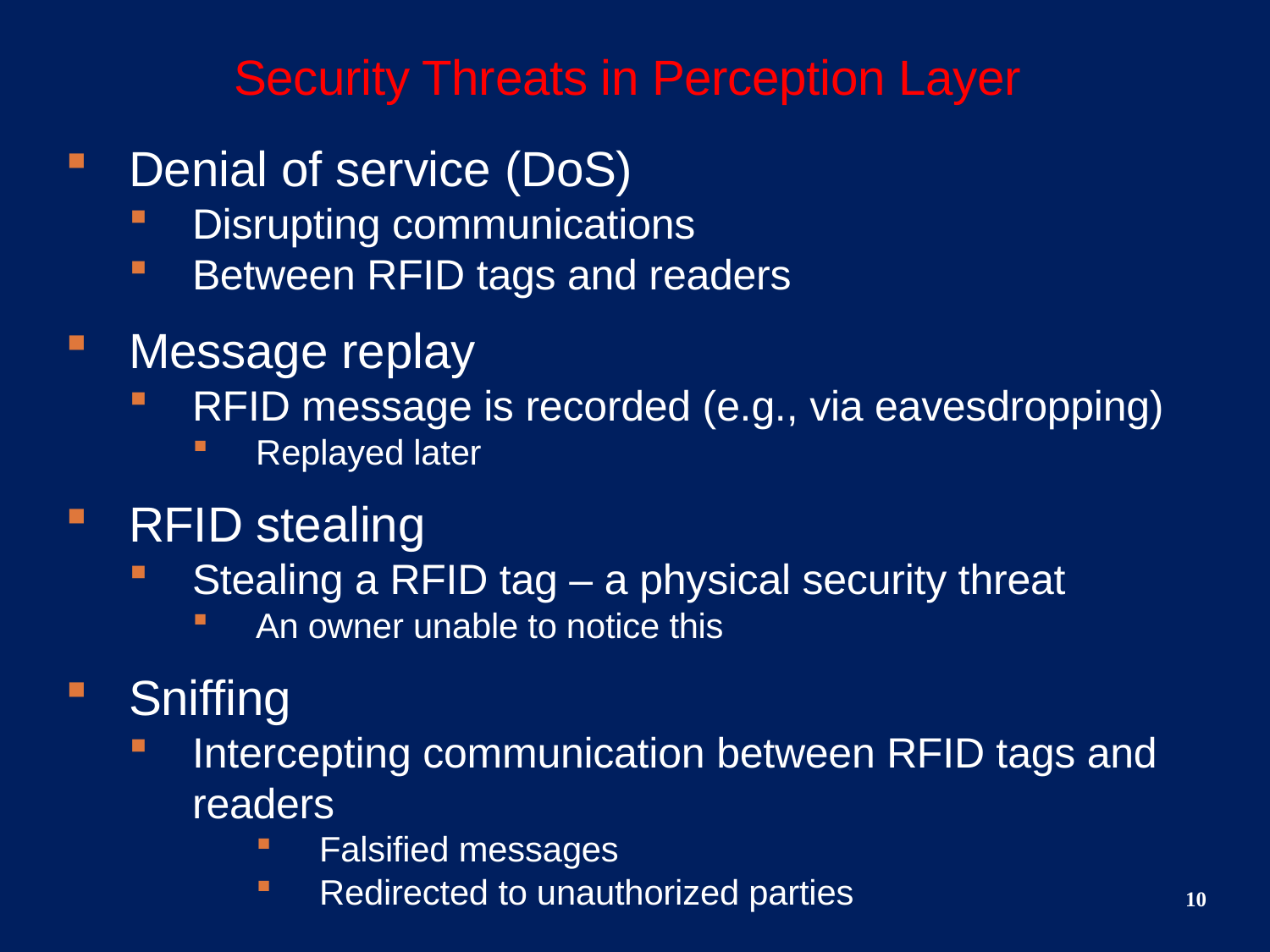

# Security Threats in Perception Layer
Denial of service (DoS)
Disrupting communications
Between RFID tags and readers
Message replay
RFID message is recorded (e.g., via eavesdropping)
Replayed later
RFID stealing
Stealing a RFID tag – a physical security threat
An owner unable to notice this
Sniffing
Intercepting communication between RFID tags and readers
Falsified messages
Redirected to unauthorized parties

10